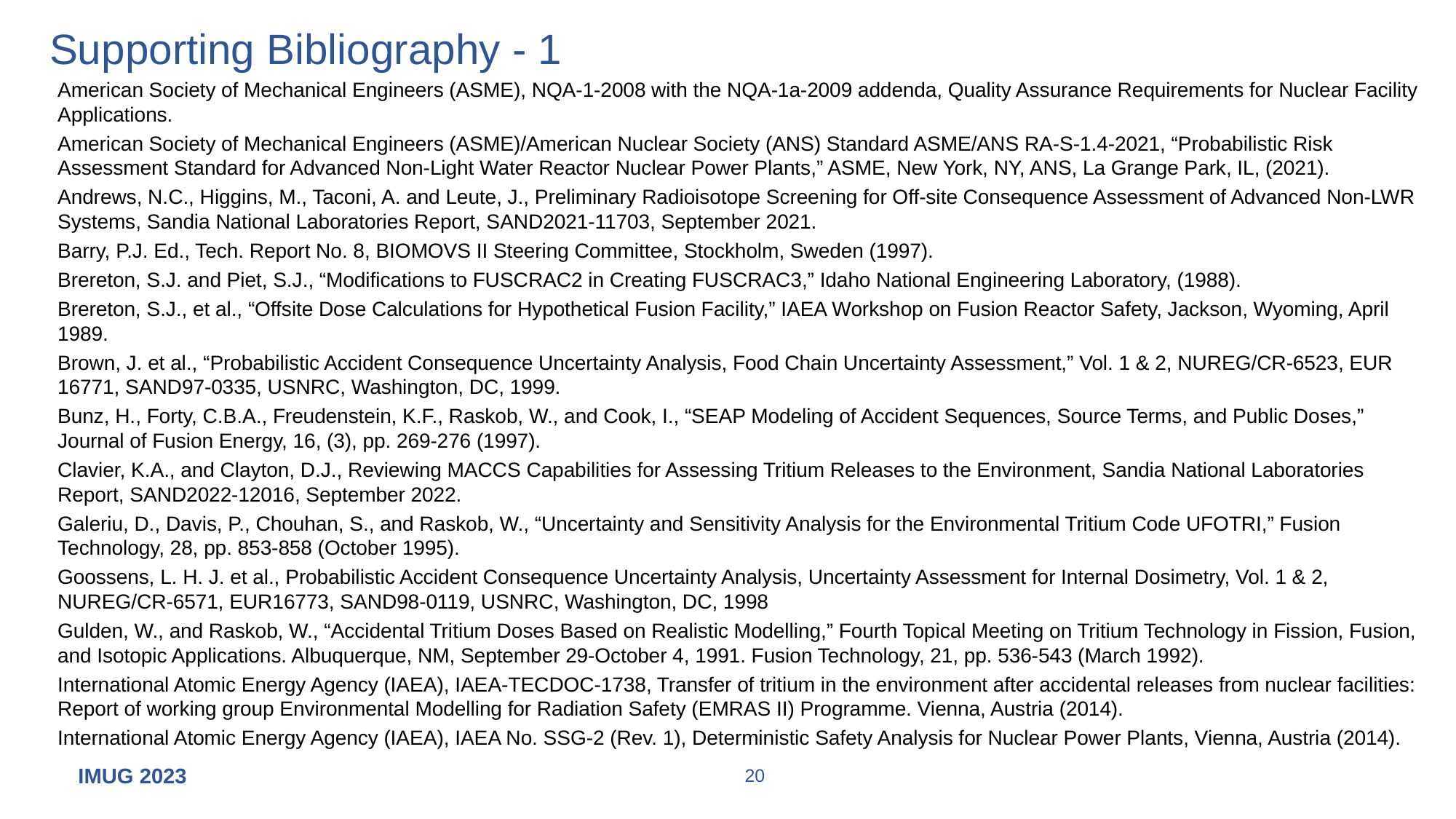

# Supporting Bibliography - 1
American Society of Mechanical Engineers (ASME), NQA-1-2008 with the NQA-1a-2009 addenda, Quality Assurance Requirements for Nuclear Facility Applications.
American Society of Mechanical Engineers (ASME)/American Nuclear Society (ANS) Standard ASME/ANS RA-S-1.4-2021, “Probabilistic Risk Assessment Standard for Advanced Non-Light Water Reactor Nuclear Power Plants,” ASME, New York, NY, ANS, La Grange Park, IL, (2021).
Andrews, N.C., Higgins, M., Taconi, A. and Leute, J., Preliminary Radioisotope Screening for Off-site Consequence Assessment of Advanced Non-LWR Systems, Sandia National Laboratories Report, SAND2021-11703, September 2021.
Barry, P.J. Ed., Tech. Report No. 8, BIOMOVS II Steering Committee, Stockholm, Sweden (1997).
Brereton, S.J. and Piet, S.J., “Modifications to FUSCRAC2 in Creating FUSCRAC3,” Idaho National Engineering Laboratory, (1988).
Brereton, S.J., et al., “Offsite Dose Calculations for Hypothetical Fusion Facility,” IAEA Workshop on Fusion Reactor Safety, Jackson, Wyoming, April 1989.
Brown, J. et al., “Probabilistic Accident Consequence Uncertainty Analysis, Food Chain Uncertainty Assessment,” Vol. 1 & 2, NUREG/CR-6523, EUR 16771, SAND97-0335, USNRC, Washington, DC, 1999.
Bunz, H., Forty, C.B.A., Freudenstein, K.F., Raskob, W., and Cook, I., “SEAP Modeling of Accident Sequences, Source Terms, and Public Doses,” Journal of Fusion Energy, 16, (3), pp. 269-276 (1997).
Clavier, K.A., and Clayton, D.J., Reviewing MACCS Capabilities for Assessing Tritium Releases to the Environment, Sandia National Laboratories Report, SAND2022-12016, September 2022.
Galeriu, D., Davis, P., Chouhan, S., and Raskob, W., “Uncertainty and Sensitivity Analysis for the Environmental Tritium Code UFOTRI,” Fusion Technology, 28, pp. 853-858 (October 1995).
Goossens, L. H. J. et al., Probabilistic Accident Consequence Uncertainty Analysis, Uncertainty Assessment for Internal Dosimetry, Vol. 1 & 2, NUREG/CR-6571, EUR16773, SAND98-0119, USNRC, Washington, DC, 1998
Gulden, W., and Raskob, W., “Accidental Tritium Doses Based on Realistic Modelling,” Fourth Topical Meeting on Tritium Technology in Fission, Fusion, and Isotopic Applications. Albuquerque, NM, September 29-October 4, 1991. Fusion Technology, 21, pp. 536-543 (March 1992).
International Atomic Energy Agency (IAEA), IAEA-TECDOC-1738, Transfer of tritium in the environment after accidental releases from nuclear facilities: Report of working group Environmental Modelling for Radiation Safety (EMRAS II) Programme. Vienna, Austria (2014).
International Atomic Energy Agency (IAEA), IAEA No. SSG-2 (Rev. 1), Deterministic Safety Analysis for Nuclear Power Plants, Vienna, Austria (2014).

IMUG 2023
20